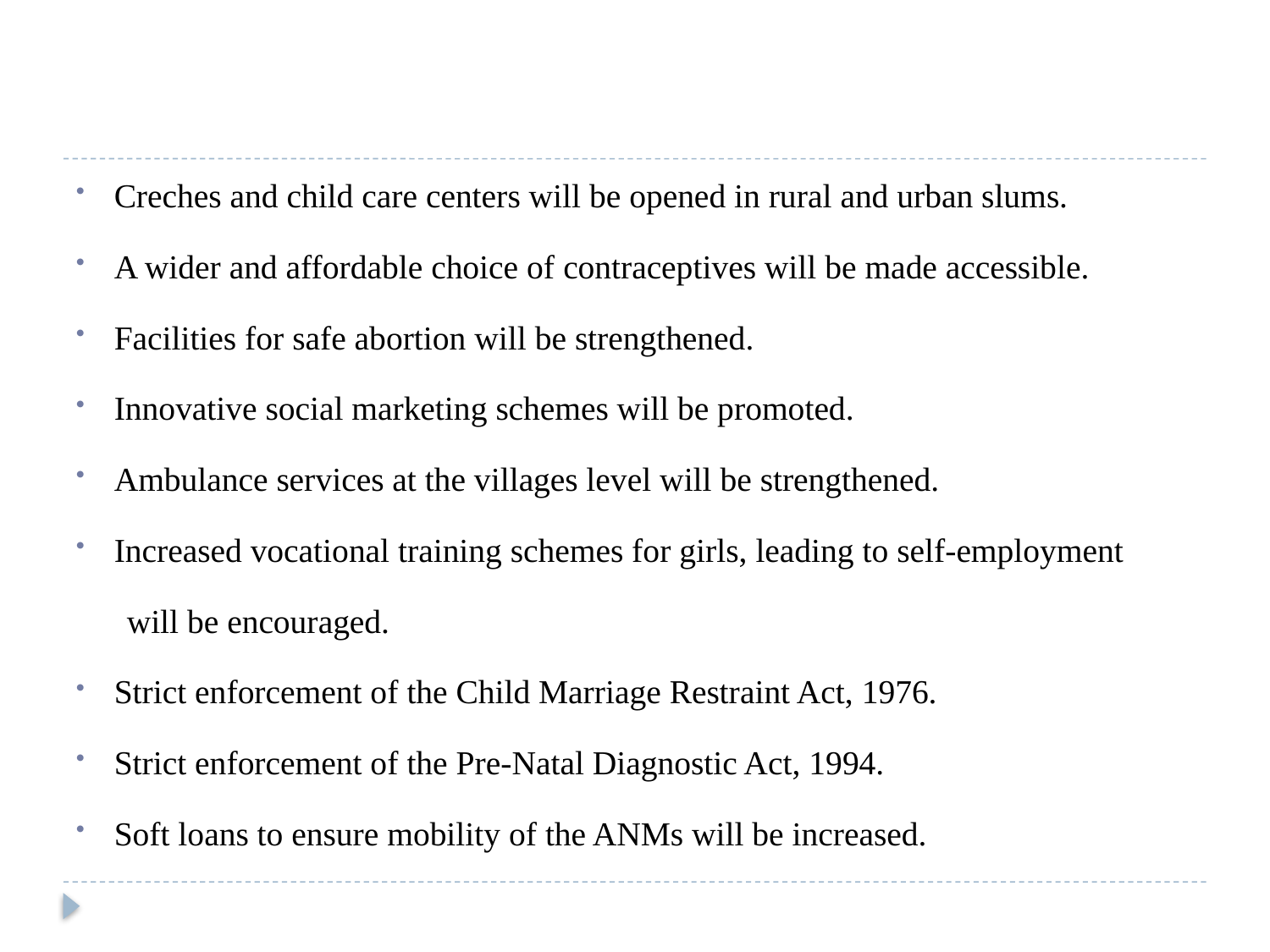

Creches and child care centers will be opened in rural and urban slums.
A wider and affordable choice of contraceptives will be made accessible.
Facilities for safe abortion will be strengthened.
Innovative social marketing schemes will be promoted.
Ambulance services at the villages level will be strengthened.
Increased vocational training schemes for girls, leading to self-employment
      will be encouraged.
Strict enforcement of the Child Marriage Restraint Act, 1976.
Strict enforcement of the Pre-Natal Diagnostic Act, 1994.
Soft loans to ensure mobility of the ANMs will be increased.